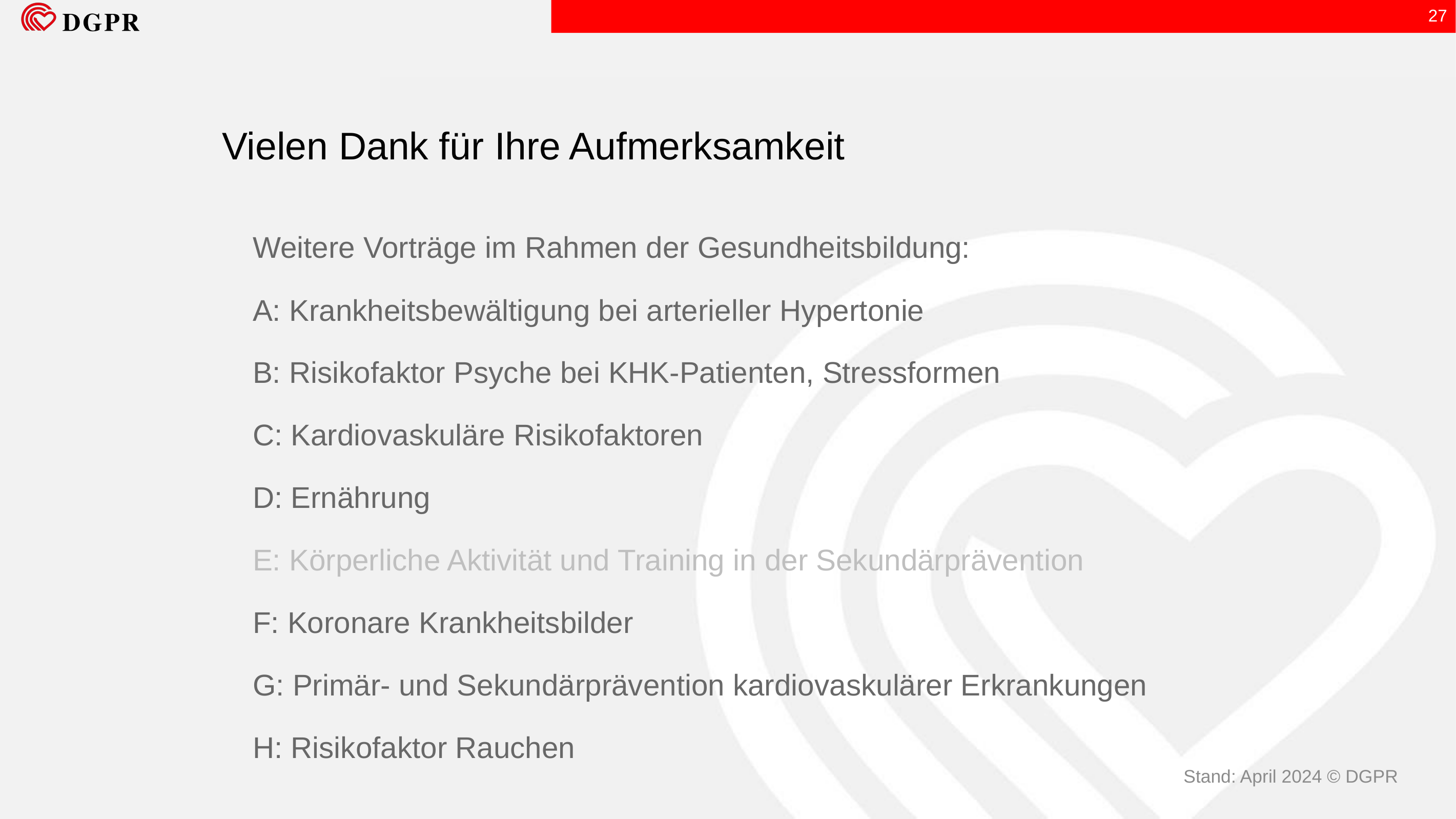

27
# Vielen Dank für Ihre Aufmerksamkeit
Weitere Vorträge im Rahmen der Gesundheitsbildung:
A: Krankheitsbewältigung bei arterieller Hypertonie
B: Risikofaktor Psyche bei KHK-Patienten, Stressformen
C: Kardiovaskuläre Risikofaktoren
D: Ernährung
E: Körperliche Aktivität und Training in der Sekundärprävention
F: Koronare Krankheitsbilder
G: Primär- und Sekundärprävention kardiovaskulärer Erkrankungen
H: Risikofaktor Rauchen

Stand: April 2024 © DGPR